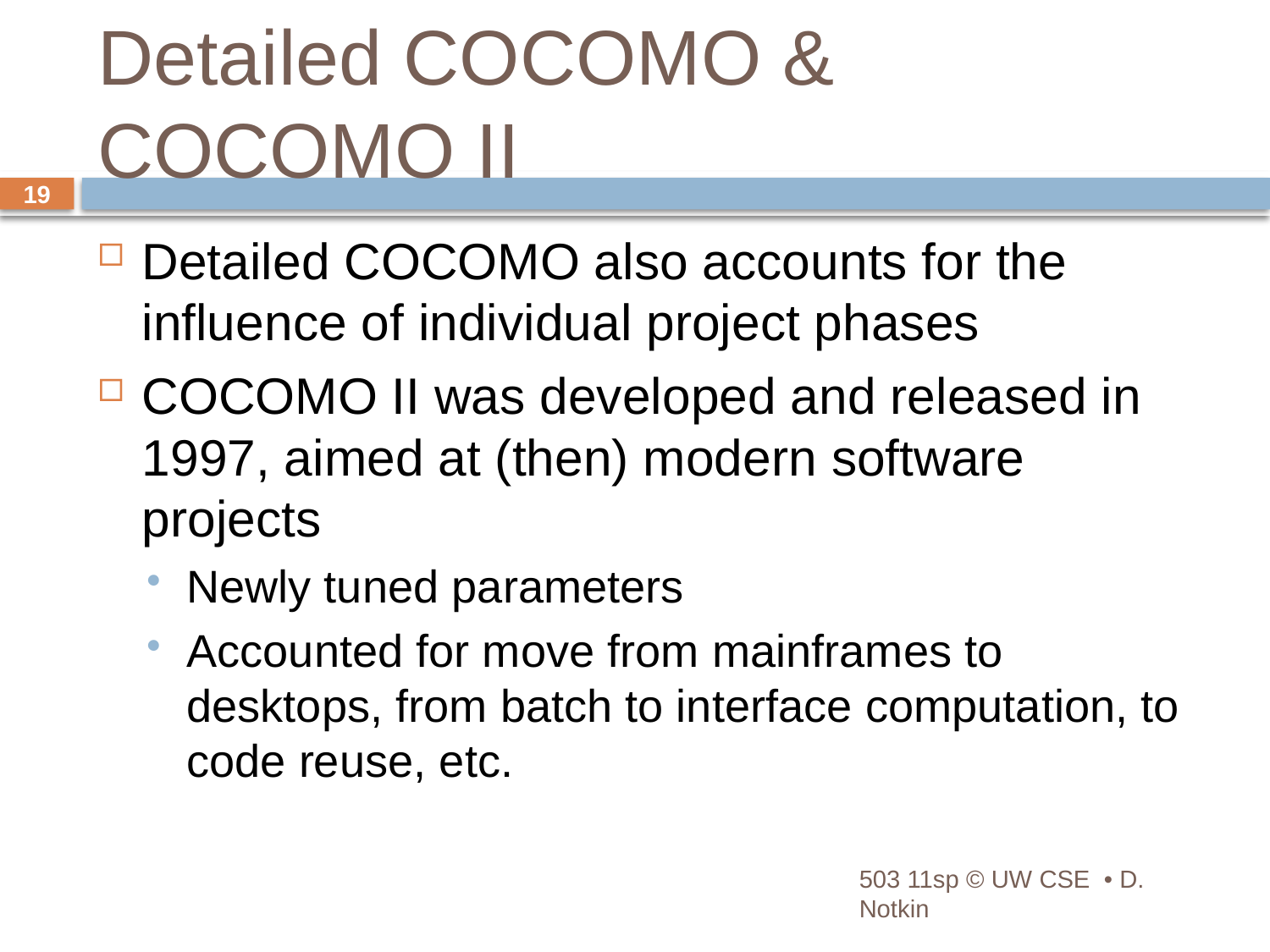

# Detailed COCOMO & COCOMO II
19
Detailed COCOMO also accounts for the influence of individual project phases
COCOMO II was developed and released in 1997, aimed at (then) modern software projects
Newly tuned parameters
Accounted for move from mainframes to desktops, from batch to interface computation, to code reuse, etc.

503 11sp © UW CSE  • D. Notkin